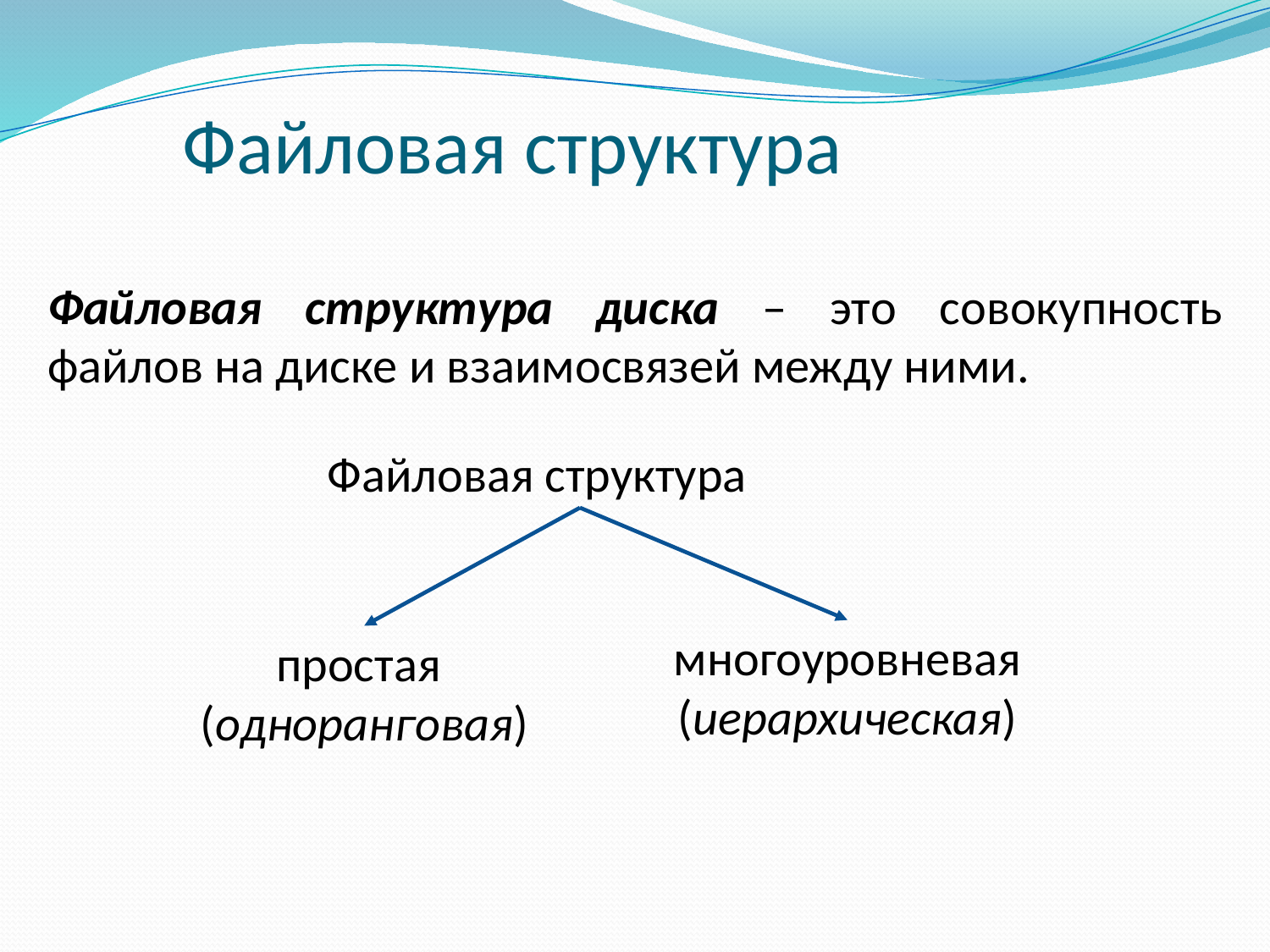

# Файловая структура
Файловая структура диска – это совокупность файлов на диске и взаимосвязей между ними.
Файловая структура
многоуровневая (иерархическая)
простая
(одноранговая)